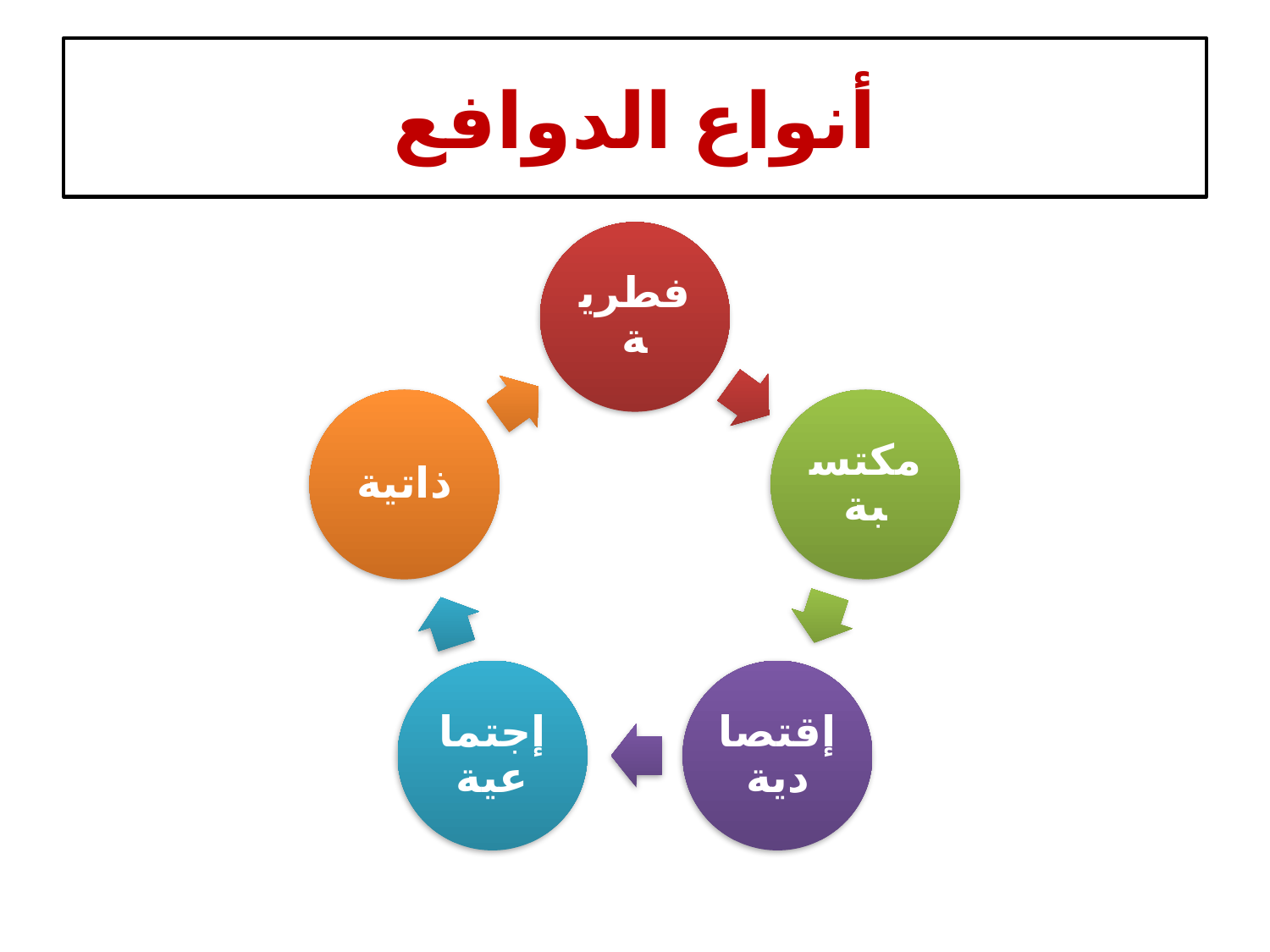

# أنواع الدوافع
فطرية

مكتسبة

إقتصادية

إجتماعية

ذاتية